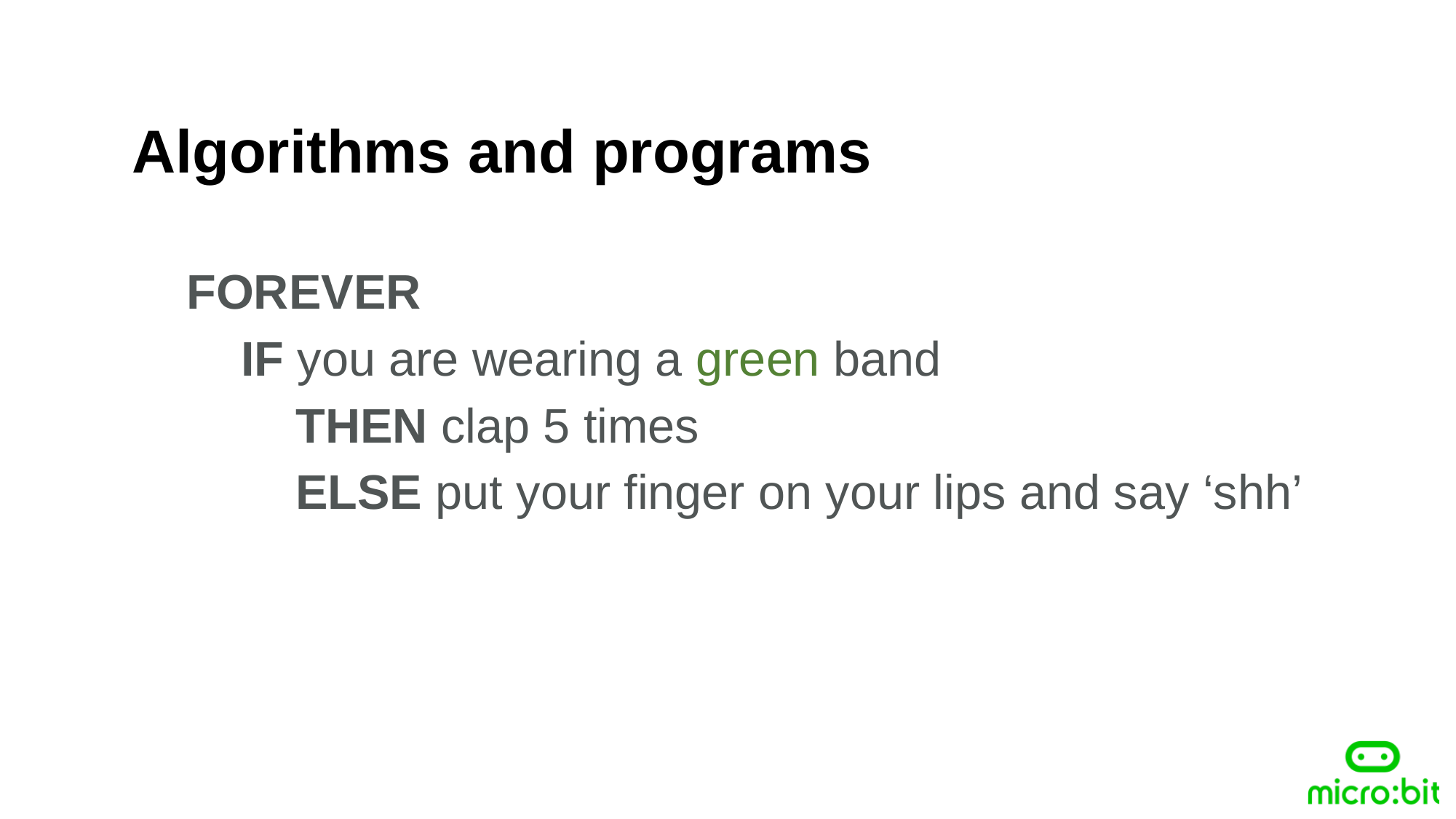

Algorithms and programs

FOREVER
IF you are wearing a green band
THEN clap 5 times
	ELSE put your finger on your lips and say ‘shh’